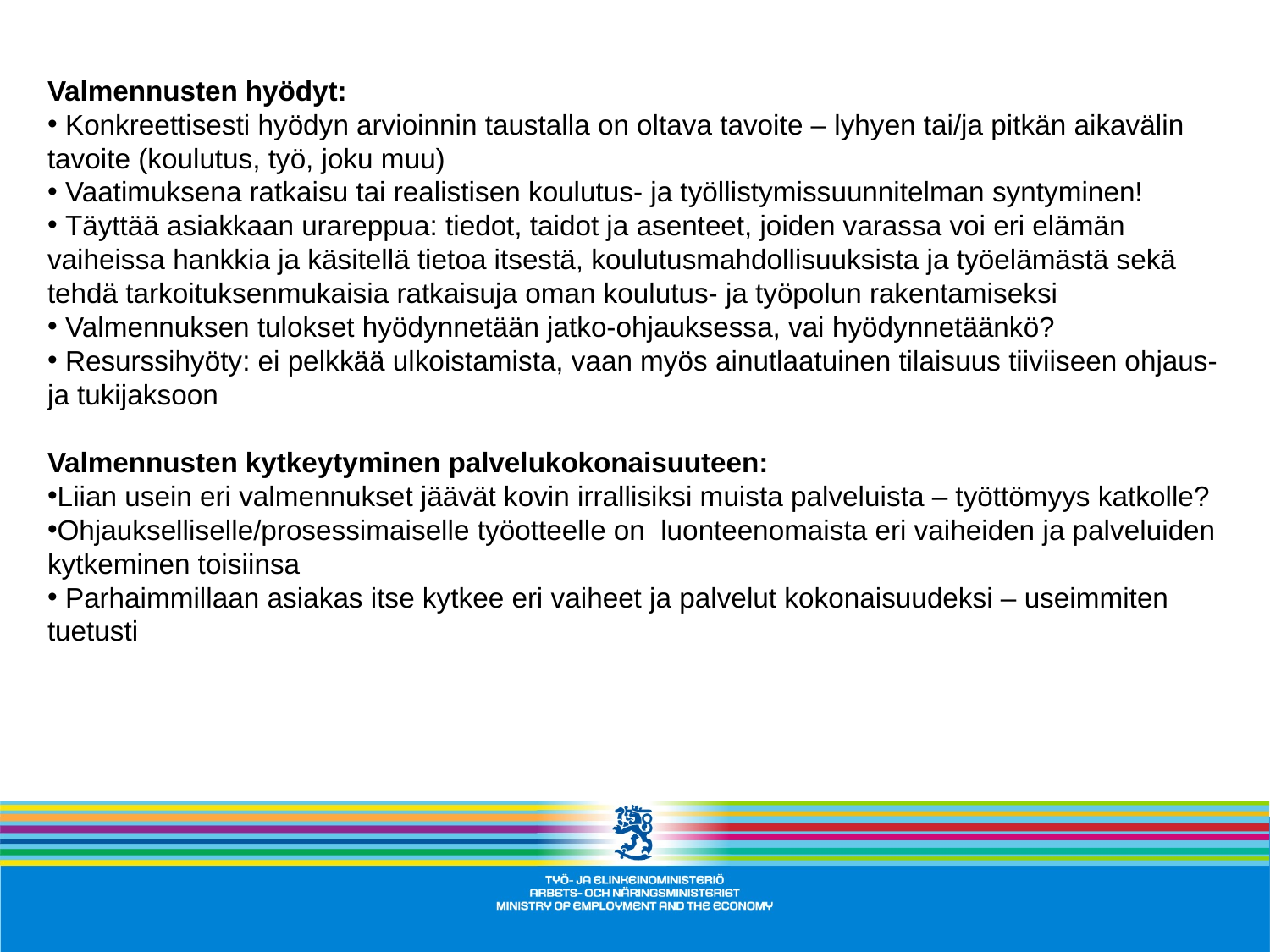

Valmennusten hyödyt:
 Konkreettisesti hyödyn arvioinnin taustalla on oltava tavoite – lyhyen tai/ja pitkän aikavälin tavoite (koulutus, työ, joku muu)
 Vaatimuksena ratkaisu tai realistisen koulutus- ja työllistymissuunnitelman syntyminen!
 Täyttää asiakkaan urareppua: tiedot, taidot ja asenteet, joiden varassa voi eri elämän
vaiheissa hankkia ja käsitellä tietoa itsestä, koulutusmahdollisuuksista ja työelämästä sekä tehdä tarkoituksenmukaisia ratkaisuja oman koulutus- ja työpolun rakentamiseksi
 Valmennuksen tulokset hyödynnetään jatko-ohjauksessa, vai hyödynnetäänkö?
 Resurssihyöty: ei pelkkää ulkoistamista, vaan myös ainutlaatuinen tilaisuus tiiviiseen ohjaus- ja tukijaksoon

Valmennusten kytkeytyminen palvelukokonaisuuteen:
Liian usein eri valmennukset jäävät kovin irrallisiksi muista palveluista – työttömyys katkolle?
Ohjaukselliselle/prosessimaiselle työotteelle on  luonteenomaista eri vaiheiden ja palveluiden kytkeminen toisiinsa
 Parhaimmillaan asiakas itse kytkee eri vaiheet ja palvelut kokonaisuudeksi – useimmiten tuetusti